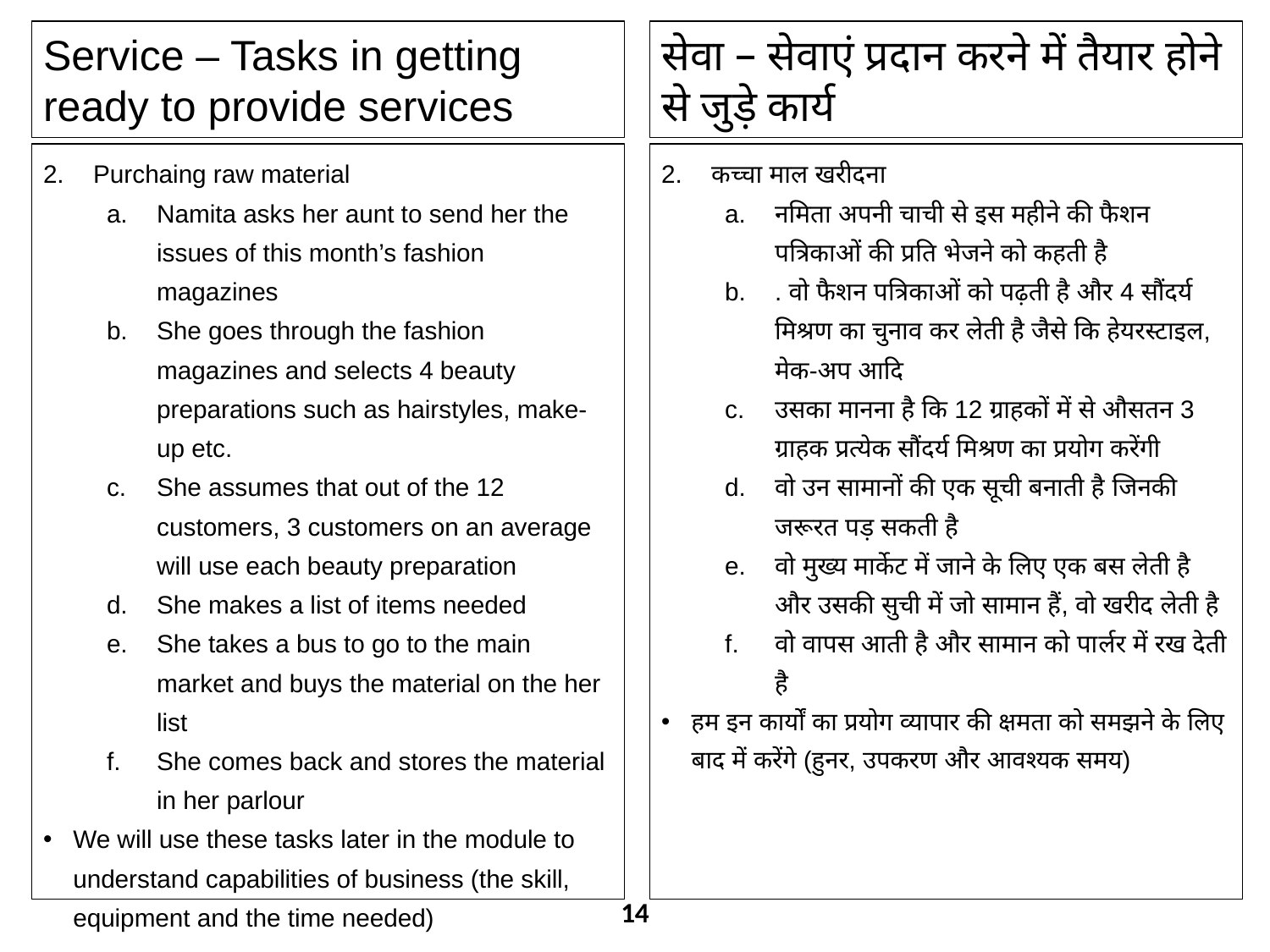

Service – Tasks in getting ready to provide services
सेवा – सेवाएं प्रदान करने में तैयार होने से जुड़े कार्य
Purchaing raw material
Namita asks her aunt to send her the issues of this month’s fashion magazines
She goes through the fashion magazines and selects 4 beauty preparations such as hairstyles, make-up etc.
She assumes that out of the 12 customers, 3 customers on an average will use each beauty preparation
She makes a list of items needed
She takes a bus to go to the main market and buys the material on the her list
She comes back and stores the material in her parlour
We will use these tasks later in the module to understand capabilities of business (the skill, equipment and the time needed)
कच्चा माल खरीदना
नमिता अपनी चाची से इस महीने की फैशन पत्रिकाओं की प्रति भेजने को कहती है
. वो फैशन पत्रिकाओं को पढ़ती है और 4 सौंदर्य मिश्रण का चुनाव कर लेती है जैसे कि हेयरस्टाइल, मेक-अप आदि
उसका मानना है कि 12 ग्राहकों में से औसतन 3 ग्राहक प्रत्येक सौंदर्य मिश्रण का प्रयोग करेंगी
वो उन सामानों की एक सूची बनाती है जिनकी जरूरत पड़ सकती है
वो मुख्य मार्केट में जाने के लिए एक बस लेती है और उसकी सुची में जो सामान हैं, वो खरीद लेती है
वो वापस आती है और सामान को पार्लर में रख देती है
हम इन कार्यों का प्रयोग व्यापार की क्षमता को समझने के लिए बाद में करेंगे (हुनर, उपकरण और आवश्यक समय)

14